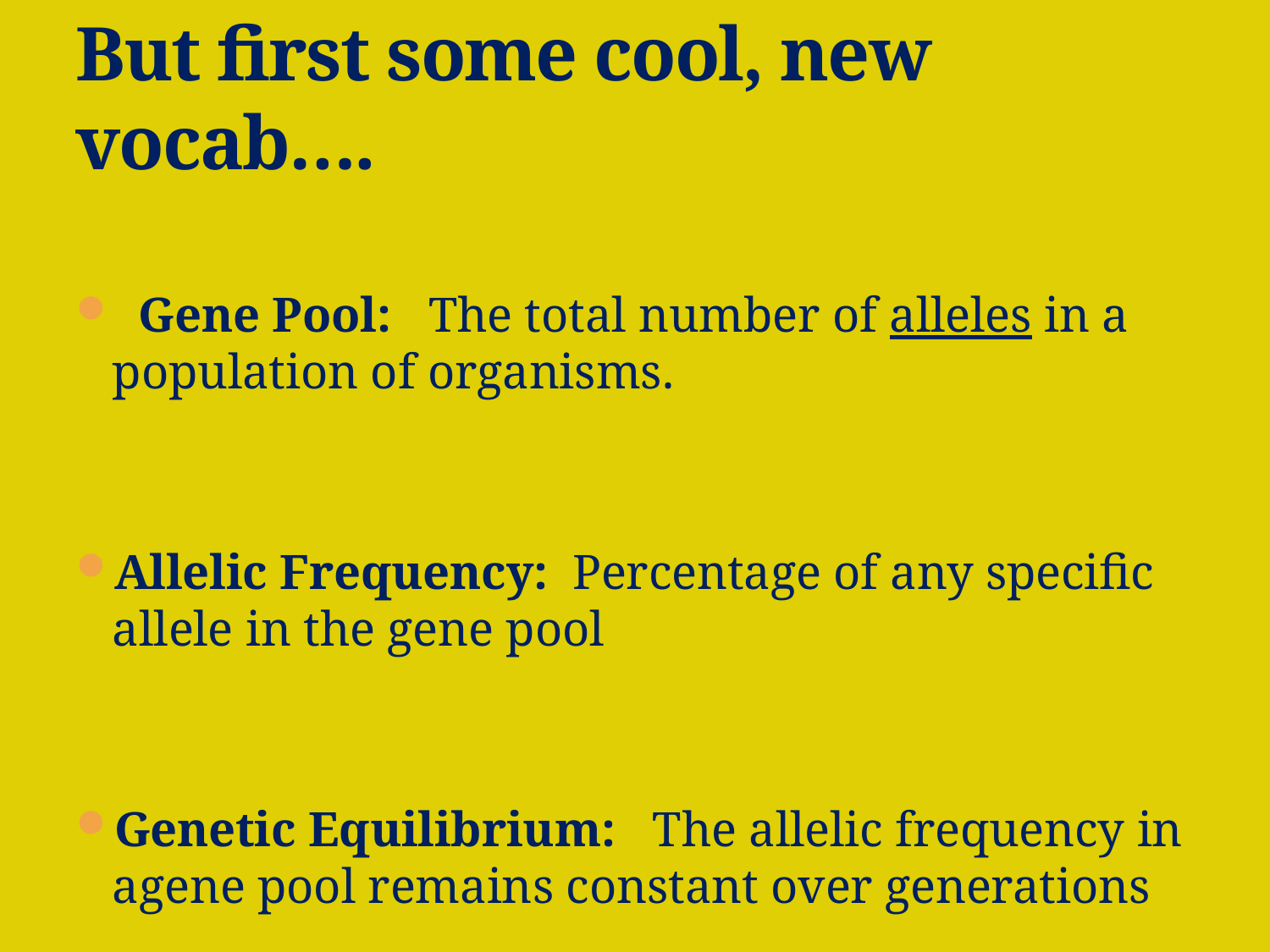

# But first some cool, new vocab….

  Gene Pool:   The total number of alleles in a population of organisms.

Allelic Frequency:  Percentage of any specific allele in the gene pool

Genetic Equilibrium:   The allelic frequency in agene pool remains constant over generations